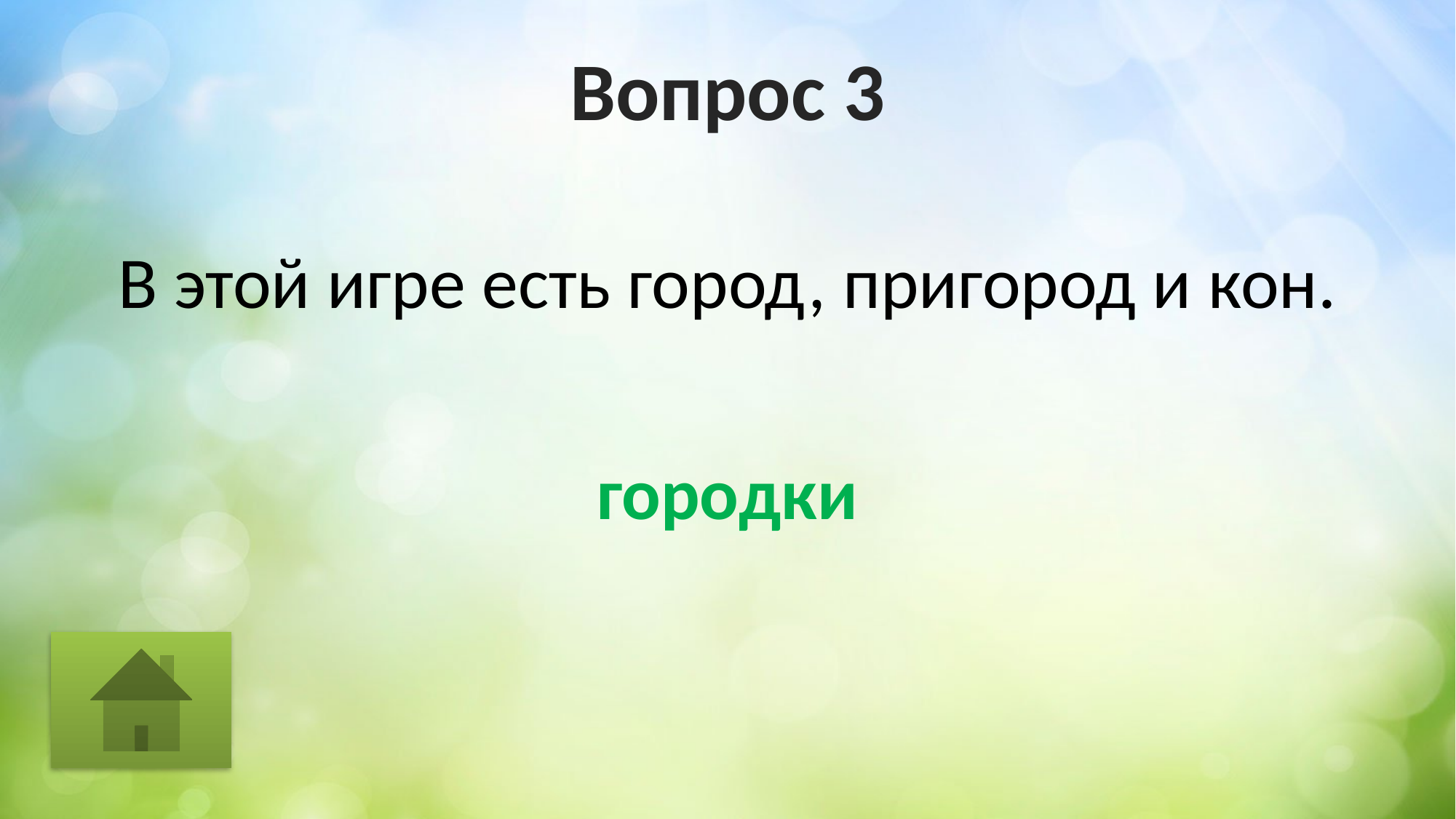

# Вопрос 3
В этой игре есть город, пригород и кон.
городки